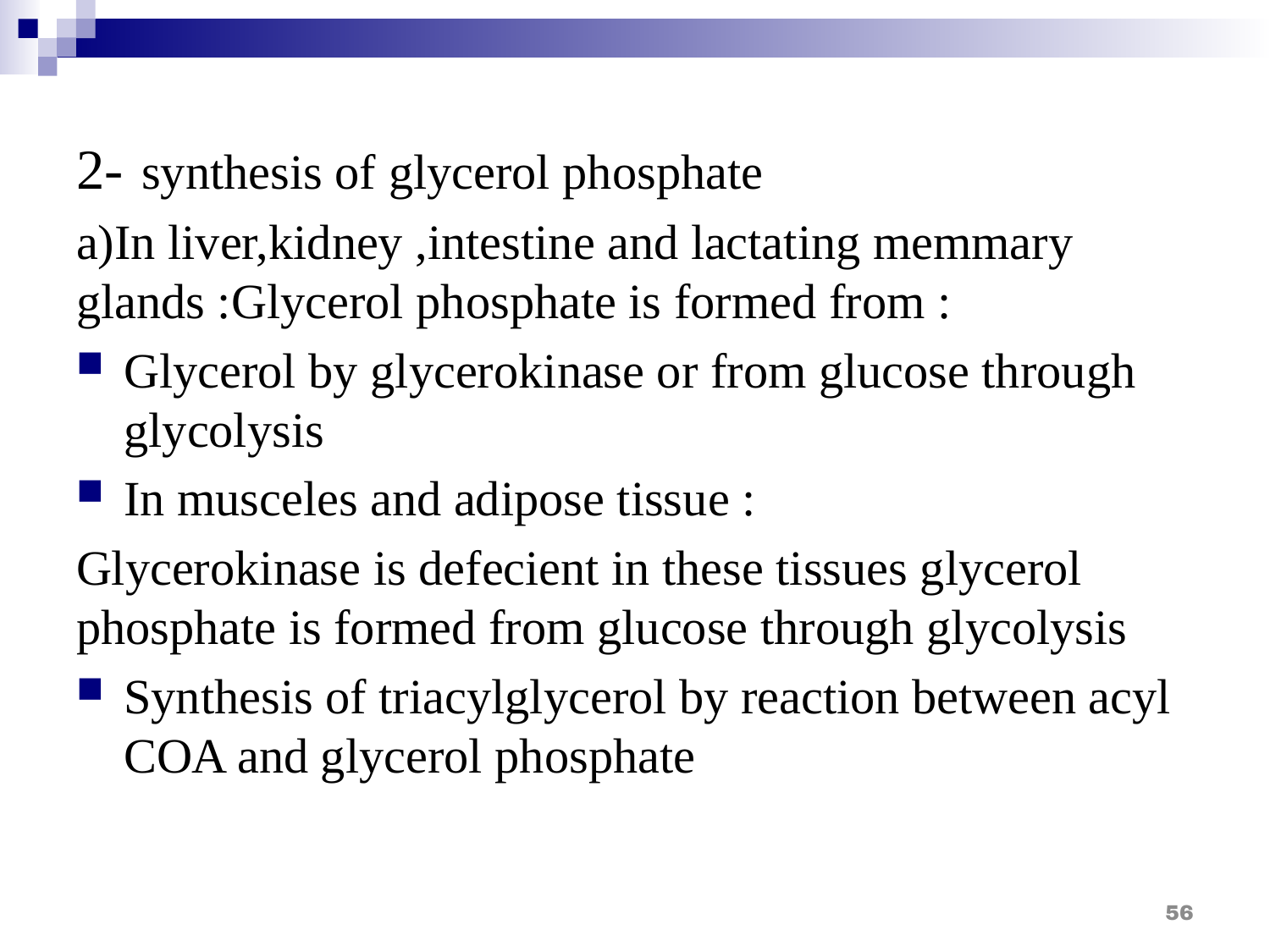

2- synthesis of glycerol phosphate
a)In liver,kidney ,intestine and lactating memmary glands :Glycerol phosphate is formed from :
Glycerol by glycerokinase or from glucose through glycolysis
In musceles and adipose tissue :
Glycerokinase is defecient in these tissues glycerol phosphate is formed from glucose through glycolysis
Synthesis of triacylglycerol by reaction between acyl COA and glycerol phosphate

56